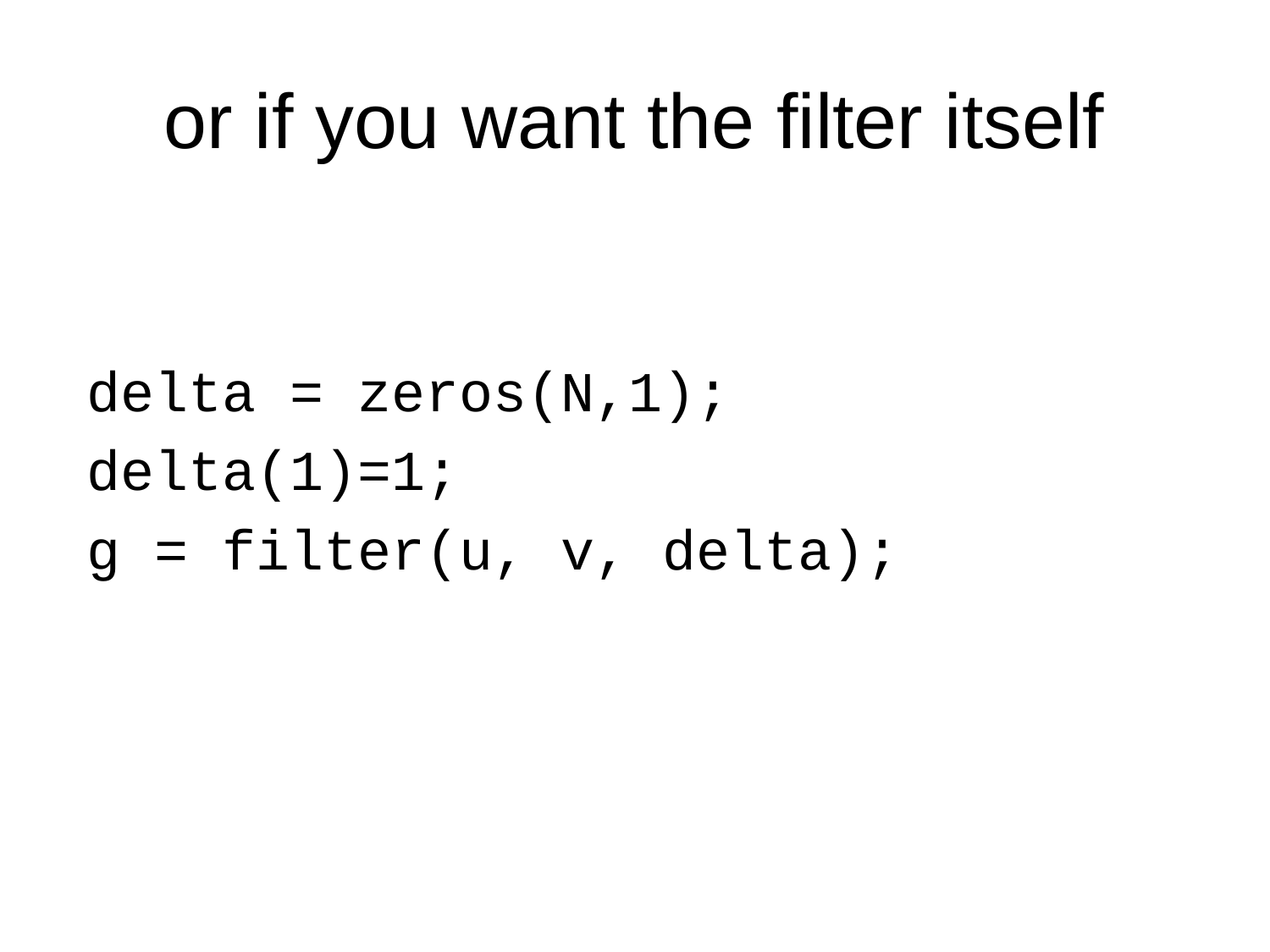

# or if you want the filter itself
delta = zeros(N,1);
delta(1)=1;
g = filter(u, v, delta);